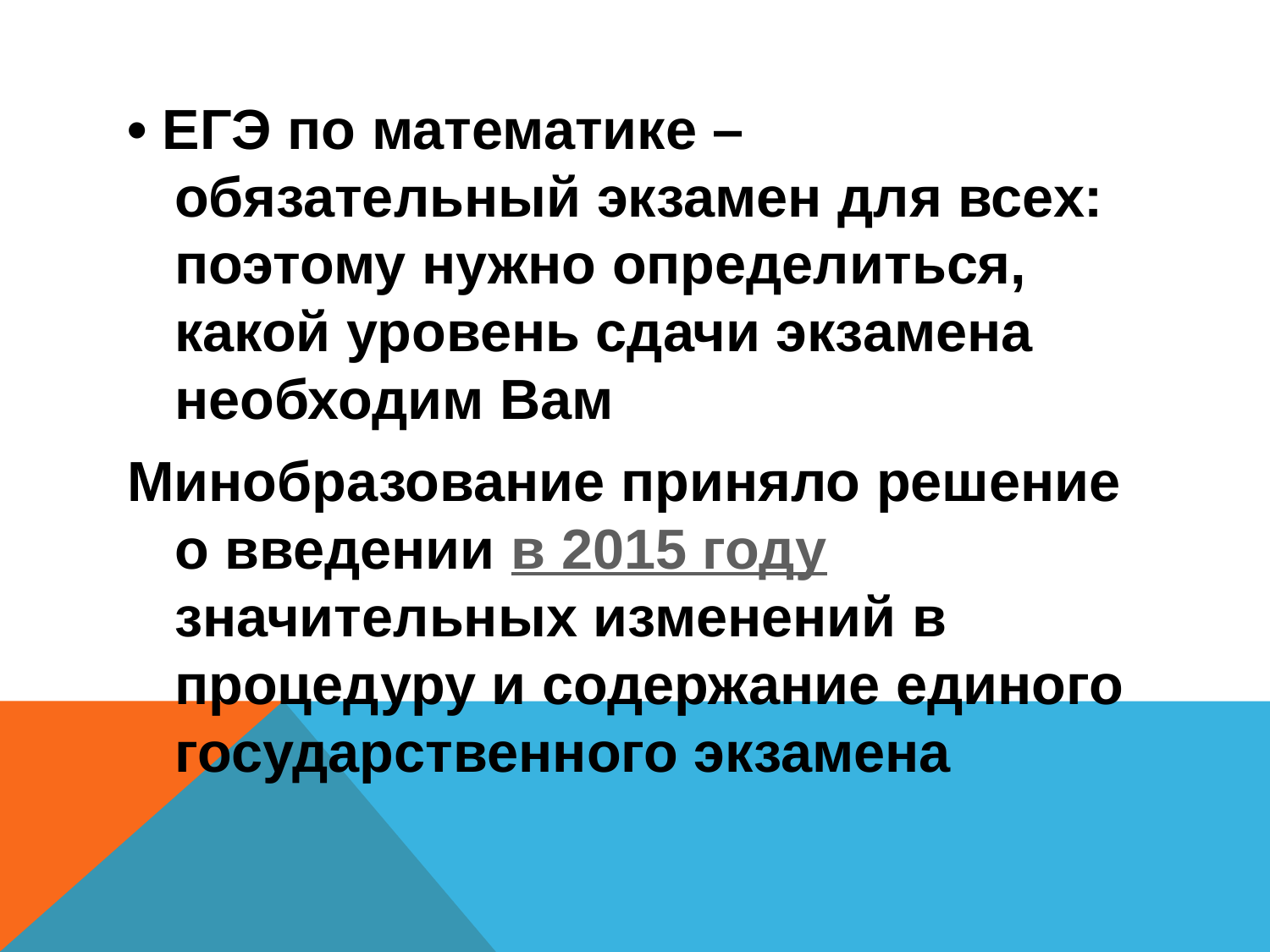

#
• ЕГЭ по математике – обязательный экзамен для всех: поэтому нужно определиться, какой уровень сдачи экзамена необходим Вам
Минобразование приняло решение о введении в 2015 году значительных изменений в процедуру и содержание единого государственного экзамена